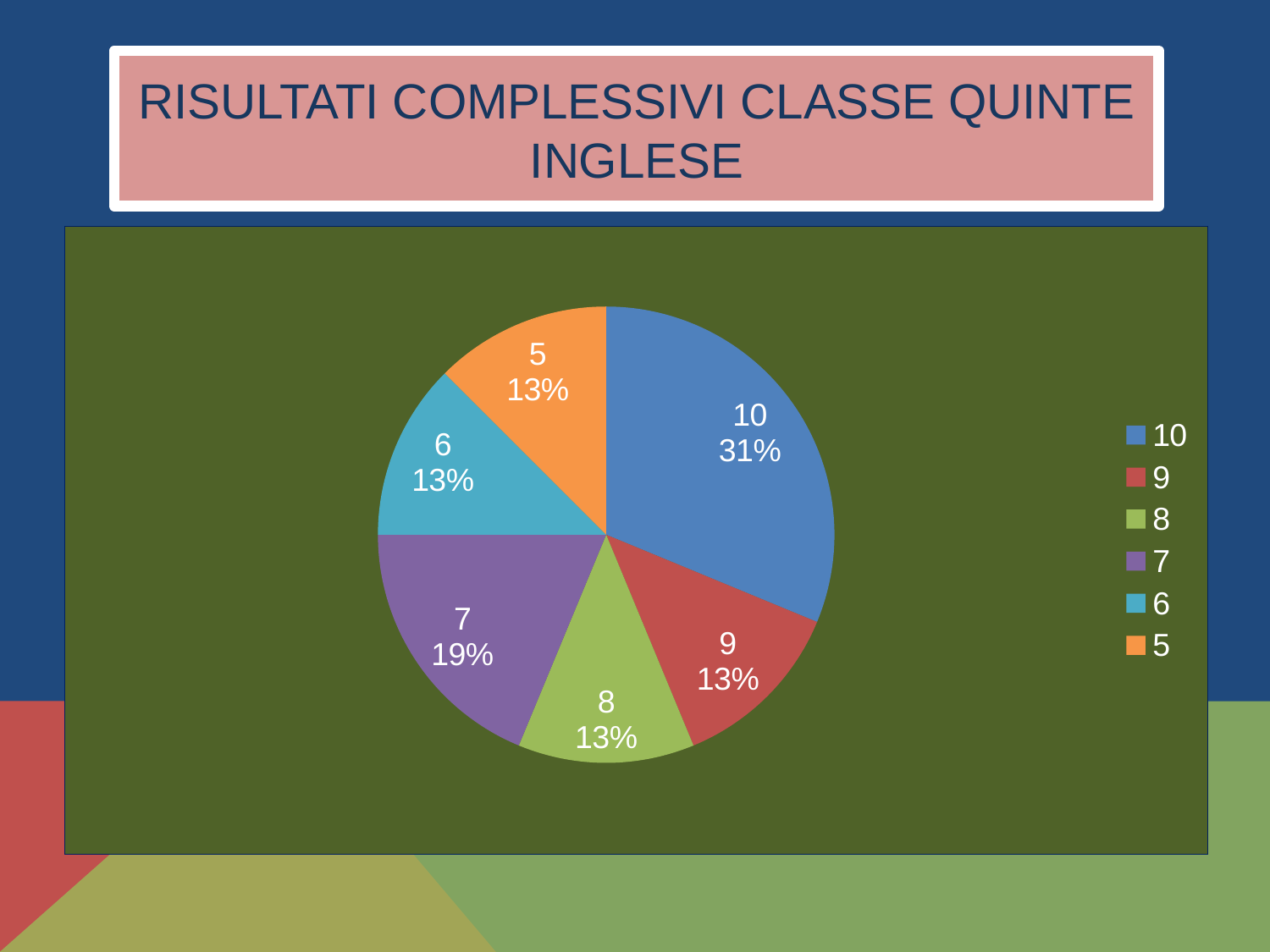

# RISULTATI COMPLESSIVI CLASSE QUINTE INGLESE

### Chart

| Category | 1A | 1B | 1C | 1D |
|---|---|---|---|---|
| 10 | 5.0 | 5.0 | 2.0 | 2.0 |
| 9 | 2.0 | 5.0 | 2.0 | 2.0 |
| 8 | 2.0 | 3.0 | 3.0 | 2.0 |
| 7 | 3.0 | 2.0 | 5.0 | 2.0 |
| 6 | 2.0 | 2.0 | 2.0 | 2.0 |
| 5 | 2.0 | 2.0 | 2.0 | 2.0 |